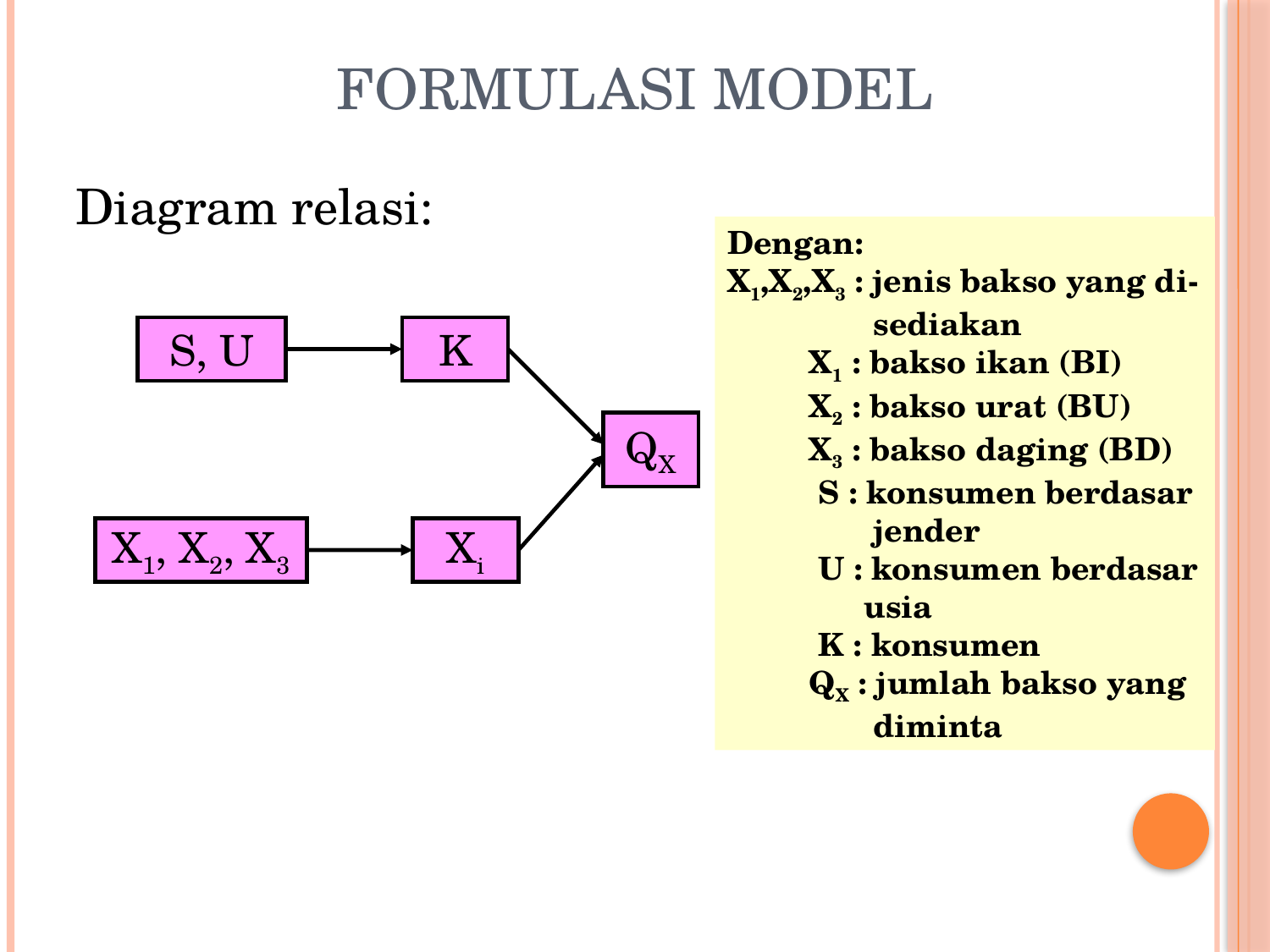

# Formulasi Model
Diagram relasi:
Dengan:
X1,X2,X3 : jenis bakso yang di-
                sediakan
         X1 : bakso ikan (BI)
         X2 : bakso urat (BU)
         X3 : bakso daging (BD)
          S : konsumen berdasar
                jender
          U : konsumen berdasar
               usia
          K : konsumen
         QX : jumlah bakso yang
                diminta
S, U
K

QX

X1, X2, X3
Xi